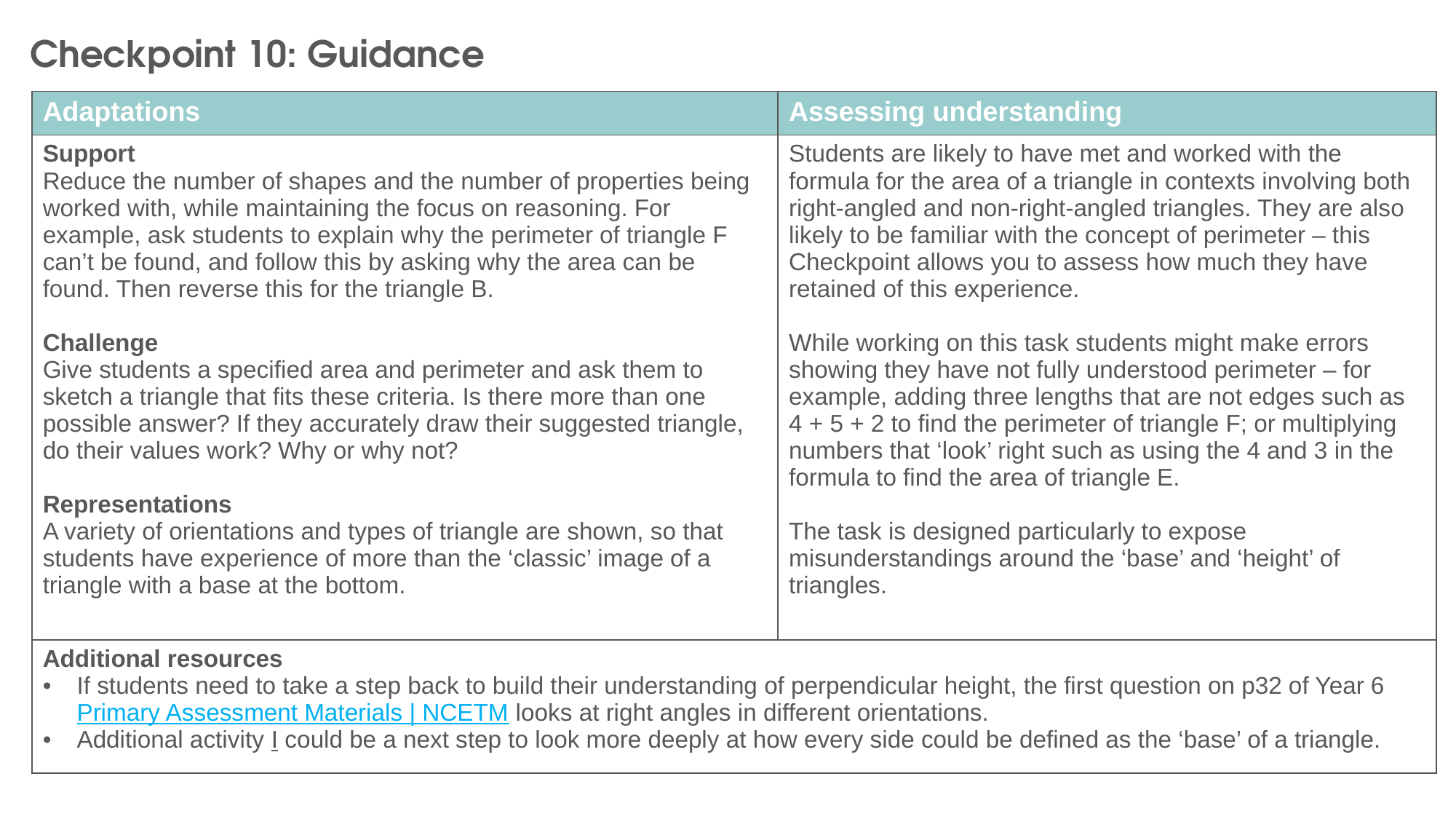

Checkpoint 10: Guidance
| Adaptations | Assessing understanding |
| --- | --- |
| Support Reduce the number of shapes and the number of properties being worked with, while maintaining the focus on reasoning. For example, ask students to explain why the perimeter of triangle F can’t be found, and follow this by asking why the area can be found. Then reverse this for the triangle B. Challenge Give students a specified area and perimeter and ask them to sketch a triangle that fits these criteria. Is there more than one possible answer? If they accurately draw their suggested triangle, do their values work? Why or why not? Representations A variety of orientations and types of triangle are shown, so that students have experience of more than the ‘classic’ image of a triangle with a base at the bottom. | Students are likely to have met and worked with the formula for the area of a triangle in contexts involving both right-angled and non-right-angled triangles. They are also likely to be familiar with the concept of perimeter – this Checkpoint allows you to assess how much they have retained of this experience. While working on this task students might make errors showing they have not fully understood perimeter – for example, adding three lengths that are not edges such as 4 + 5 + 2 to find the perimeter of triangle F; or multiplying numbers that ‘look’ right such as using the 4 and 3 in the formula to find the area of triangle E. The task is designed particularly to expose misunderstandings around the ‘base’ and ‘height’ of triangles. |
| Additional resources If students need to take a step back to build their understanding of perpendicular height, the first question on p32 of Year 6 Primary Assessment Materials | NCETM looks at right angles in different orientations. Additional activity I could be a next step to look more deeply at how every side could be defined as the ‘base’ of a triangle. |  |